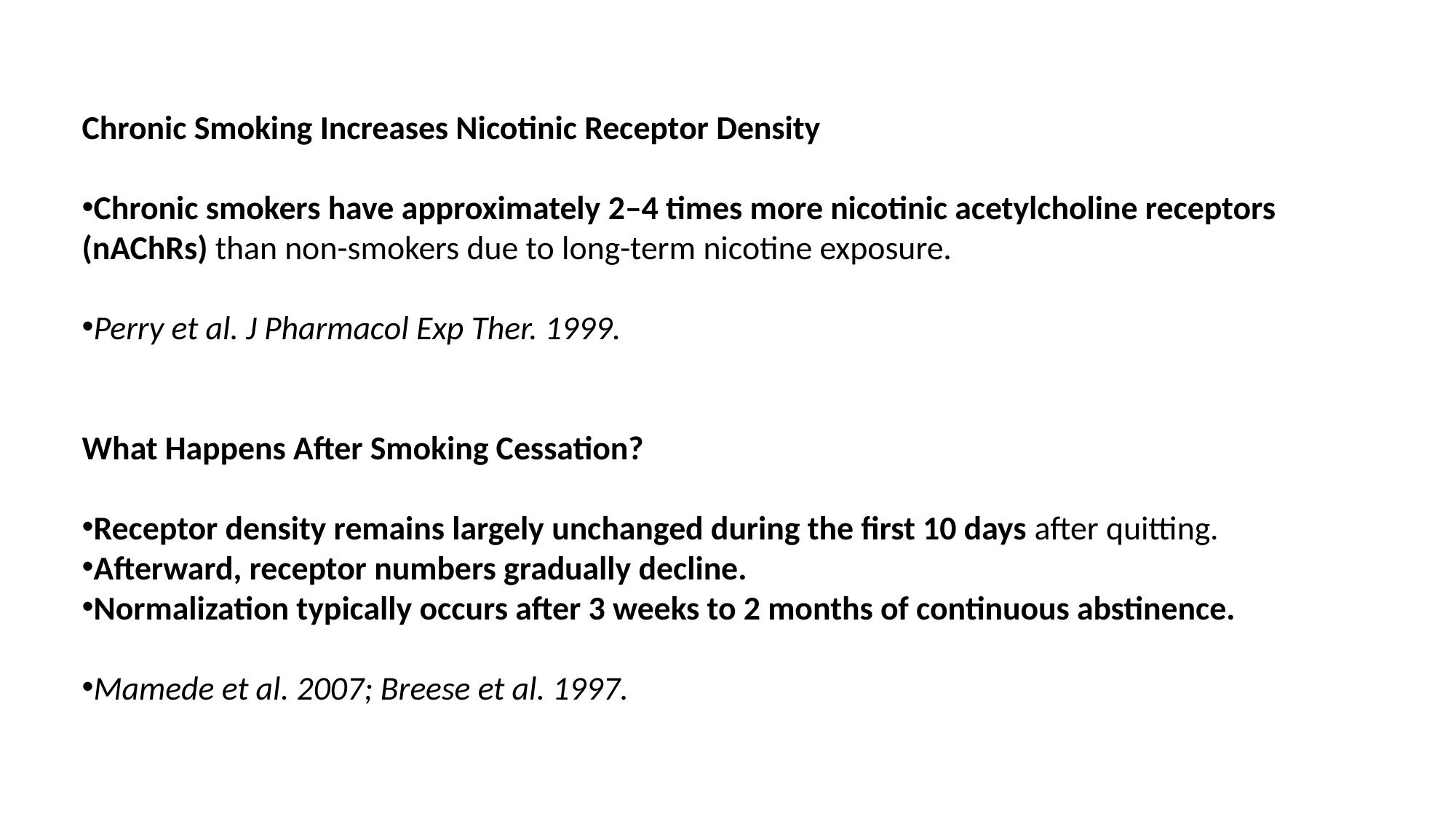

Chronic Smoking Increases Nicotinic Receptor Density

Chronic smokers have approximately 2–4 times more nicotinic acetylcholine receptors (nAChRs) than non-smokers due to long-term nicotine exposure.

Perry et al. J Pharmacol Exp Ther. 1999.

What Happens After Smoking Cessation?

Receptor density remains largely unchanged during the first 10 days after quitting.
Afterward, receptor numbers gradually decline.
Normalization typically occurs after 3 weeks to 2 months of continuous abstinence.

Mamede et al. 2007; Breese et al. 1997.